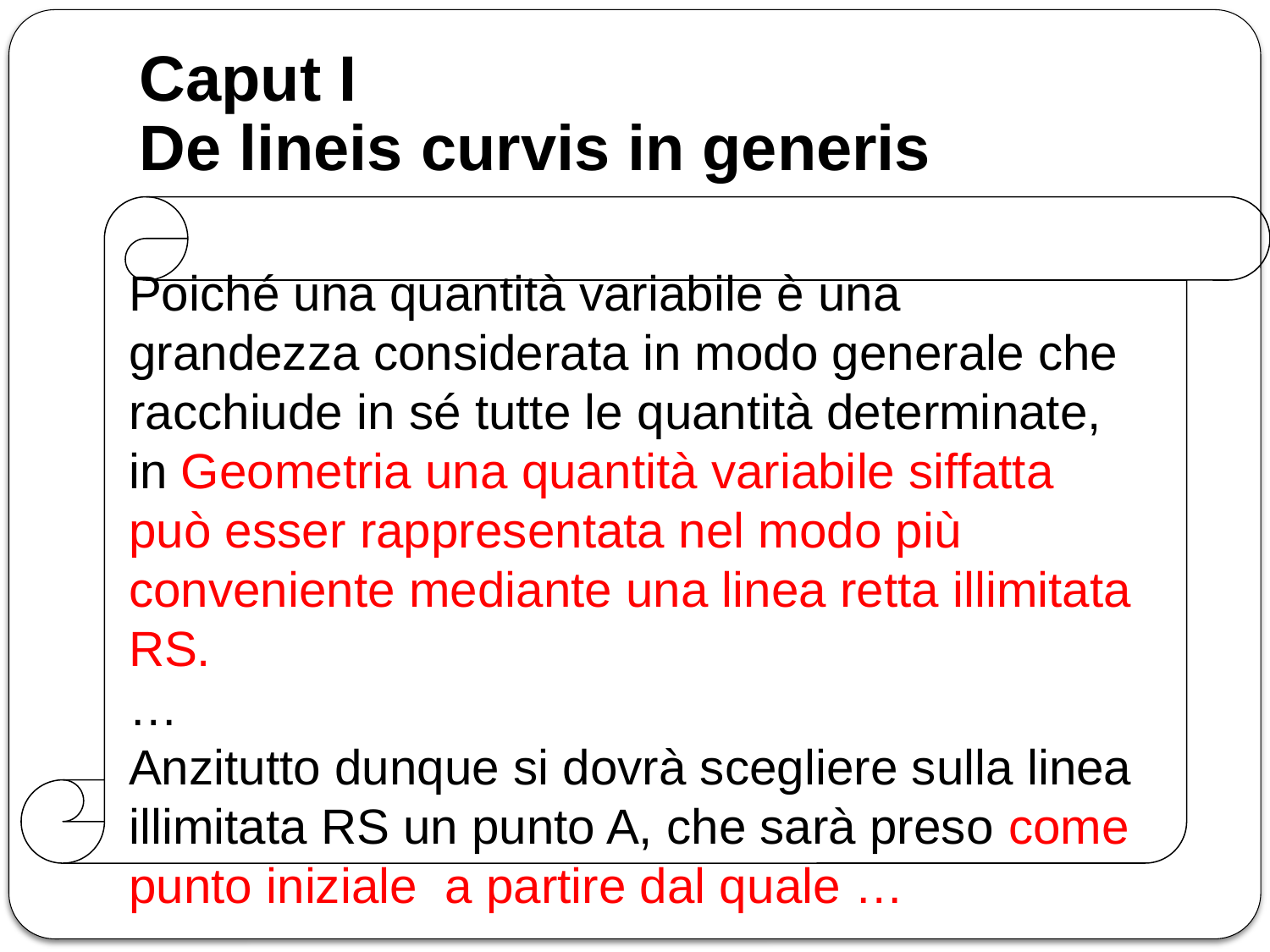

# Caput I De lineis curvis in generis

Poiché una quantità variabile è una grandezza considerata in modo generale che racchiude in sé tutte le quantità determinate, in Geometria una quantità variabile siffatta può esser rappresentata nel modo più conveniente mediante una linea retta illimitata RS.
…
Anzitutto dunque si dovrà scegliere sulla linea illimitata RS un punto A, che sarà preso come punto iniziale  a partire dal quale …